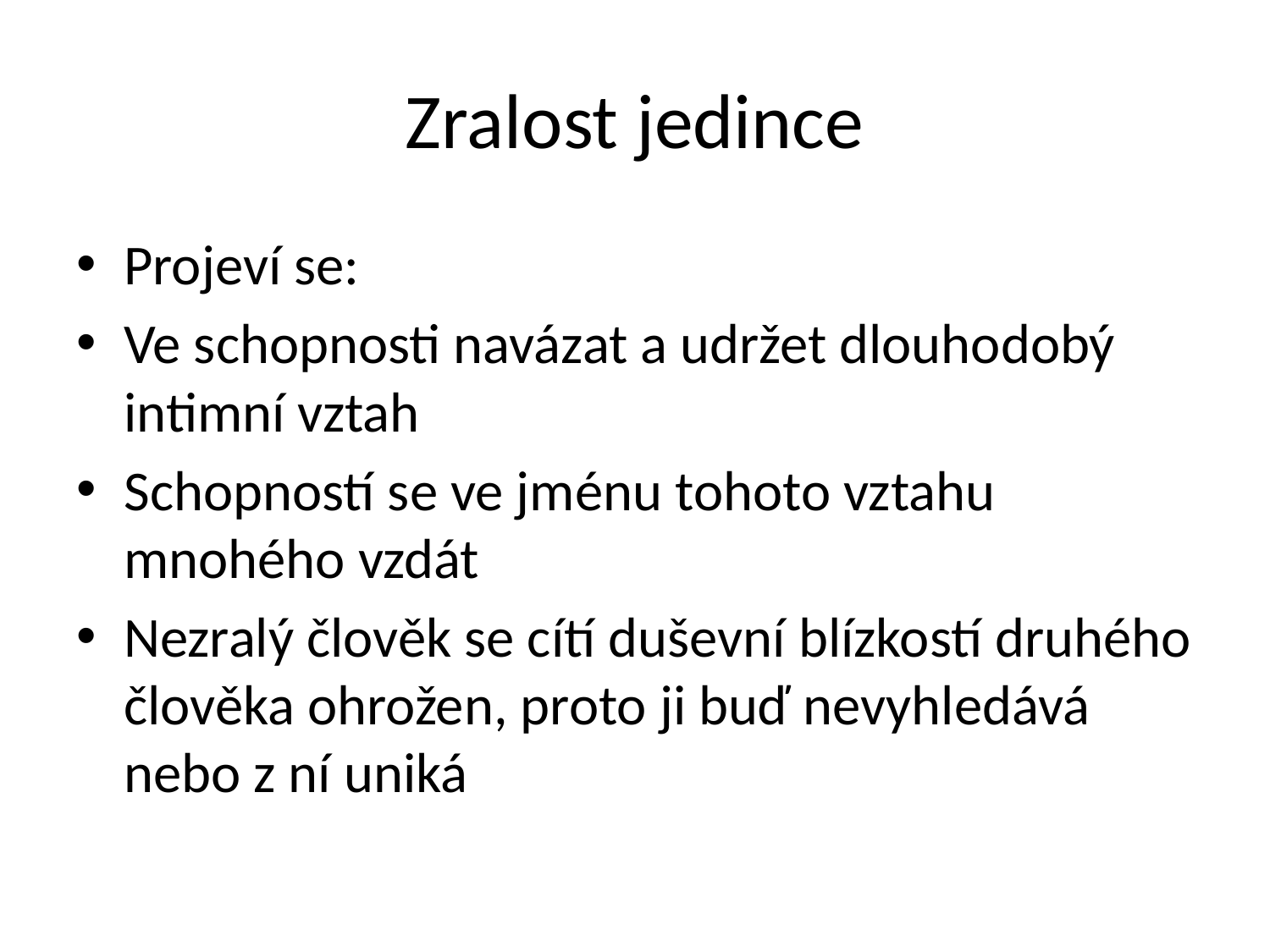

# Zralost jedince
Projeví se:
Ve schopnosti navázat a udržet dlouhodobý intimní vztah
Schopností se ve jménu tohoto vztahu mnohého vzdát
Nezralý člověk se cítí duševní blízkostí druhého člověka ohrožen, proto ji buď nevyhledává nebo z ní uniká